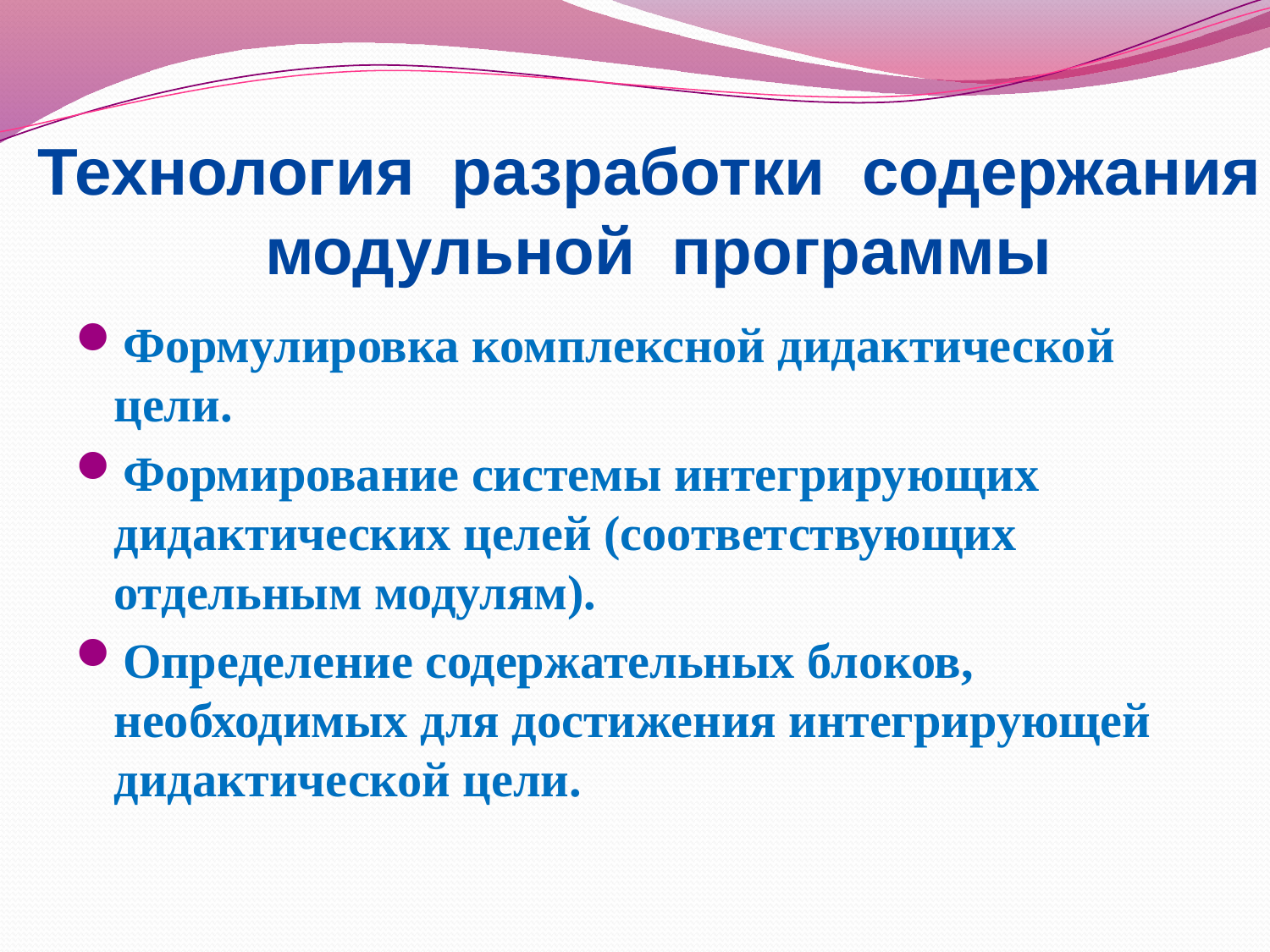

# Технология  разработки  содержания  модульной  программы
Формулировка комплексной дидактической цели.
Формирование системы интегрирующих дидактических целей (соответствующих отдельным модулям).
Определение содержательных блоков, необходимых для достижения интегрирующей дидактической цели.